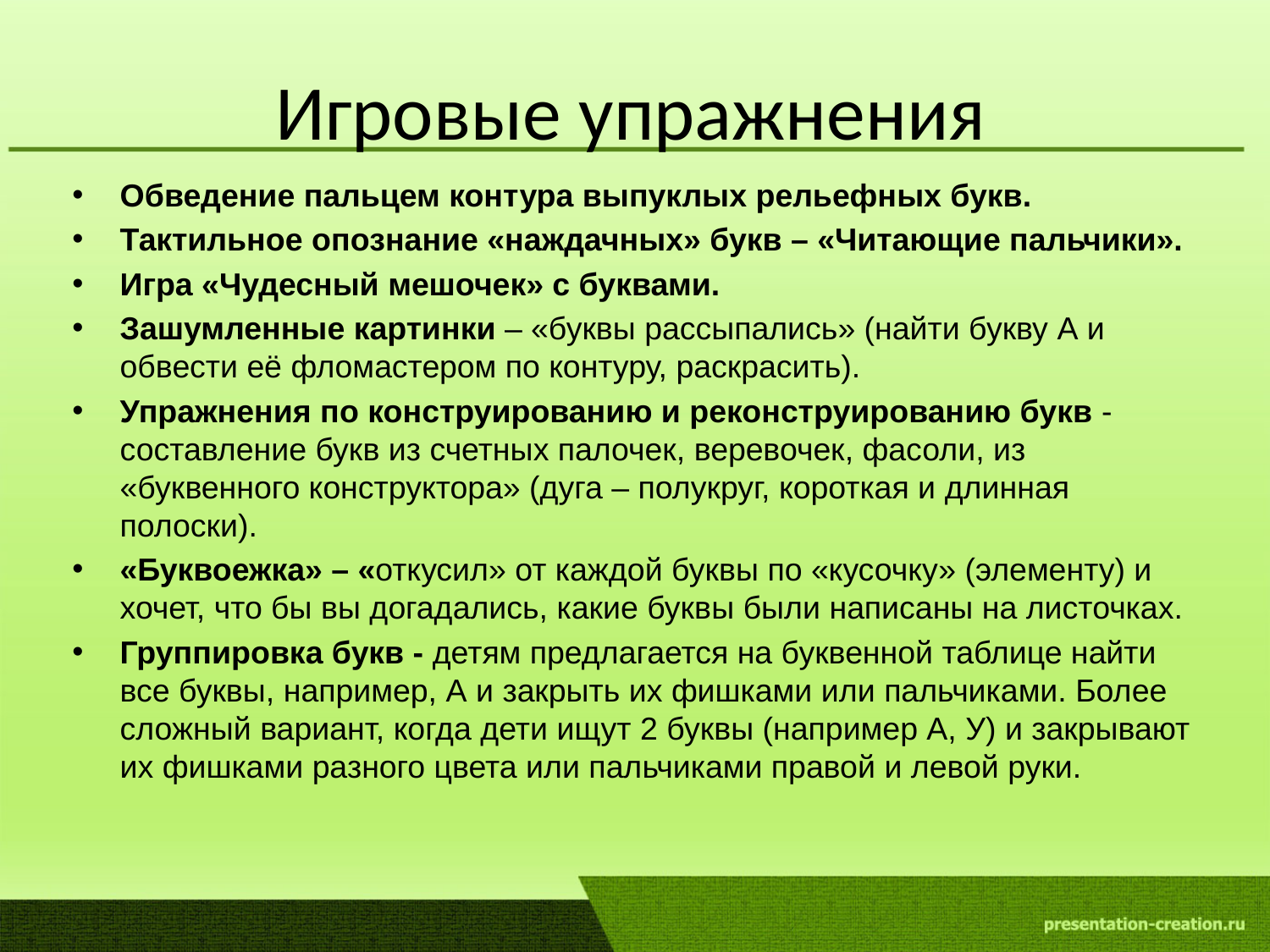

# Игровые упражнения
Обведение пальцем контура выпуклых рельефных букв.
Тактильное опознание «наждачных» букв – «Читающие пальчики».
Игра «Чудесный мешочек» с буквами.
Зашумленные картинки – «буквы рассыпались» (найти букву А и обвести её фломастером по контуру, раскрасить).
Упражнения по конструированию и реконструированию букв - составление букв из счетных палочек, веревочек, фасоли, из «буквенного конструктора» (дуга – полукруг, короткая и длинная полоски).
«Буквоежка» – «откусил» от каждой буквы по «кусочку» (элементу) и хочет, что бы вы догадались, какие буквы были написаны на листочках.
Группировка букв - детям предлагается на буквенной таблице найти все буквы, например, А и закрыть их фишками или пальчиками. Более сложный вариант, когда дети ищут 2 буквы (например А, У) и закрывают их фишками разного цвета или пальчиками правой и левой руки.